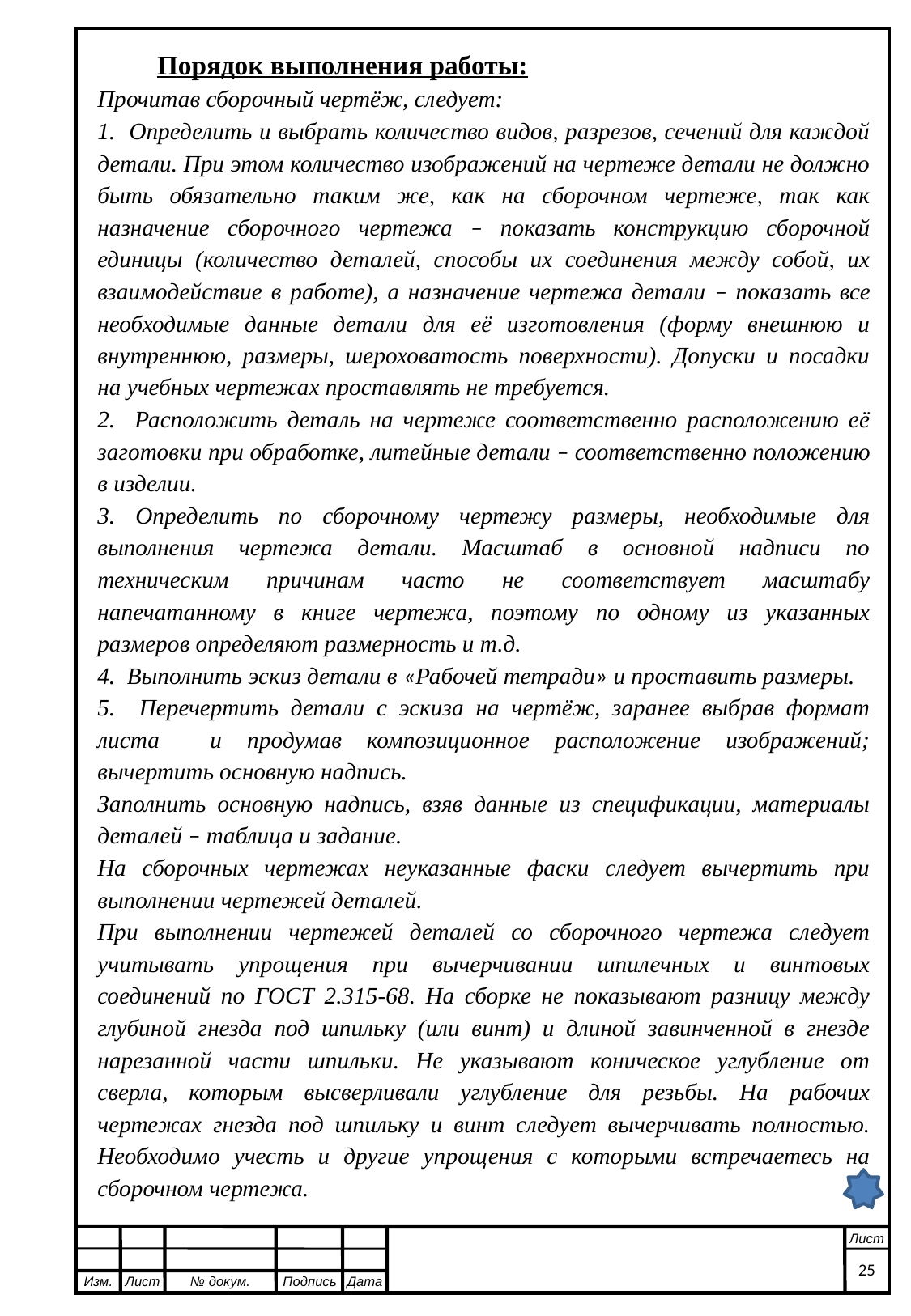

Лист

25

Изм.
Лист
№ докум.
Подпись
Дата
Порядок выполнения работы:
Прочитав сборочный чертёж, следует:
1.  Определить и выбрать количество видов, разрезов, сечений для каждой детали. При этом количество изображений на чертеже детали не должно быть обязательно таким же, как на сборочном чертеже, так как назначение сборочного чертежа – показать конструкцию сборочной единицы (количество деталей, способы их соединения между собой, их взаимодействие в работе), а назначение чертежа детали – показать все необходимые данные детали для её изготовления (форму внешнюю и внутреннюю, размеры, шероховатость поверхности). Допуски и посадки на учебных чертежах проставлять не требуется.
2.  Расположить деталь на чертеже соответственно расположению её заготовки при обработке, литейные детали – соответственно положению в изделии.
3. Определить по сборочному чертежу размеры, необходимые для выполнения чертежа детали. Масштаб в основной надписи по техническим причинам часто не соответствует масштабу напечатанному в книге чертежа, поэтому по одному из указанных размеров определяют размерность и т.д.
4.  Выполнить эскиз детали в «Рабочей тетради» и проставить размеры.
5.  Перечертить детали с эскиза на чертёж, заранее выбрав формат листа  и продумав композиционное расположение изображений; вычертить основную надпись.
Заполнить основную надпись, взяв данные из спецификации, материалы деталей – таблица и задание.
На сборочных чертежах неуказанные фаски следует вычертить при выполнении чертежей деталей.
При выполнении чертежей деталей со сборочного чертежа следует учитывать упрощения при вычерчивании шпилечных и винтовых соединений по ГОСТ 2.315-68. На сборке не показывают разницу между глубиной гнезда под шпильку (или винт) и длиной завинченной в гнезде нарезанной части шпильки. Не указывают коническое углубление от сверла, которым высверливали углубление для резьбы. На рабочих чертежах гнезда под шпильку и винт следует вычерчивать полностью. Необходимо учесть и другие упрощения с которыми встречаетесь на сборочном чертежа.